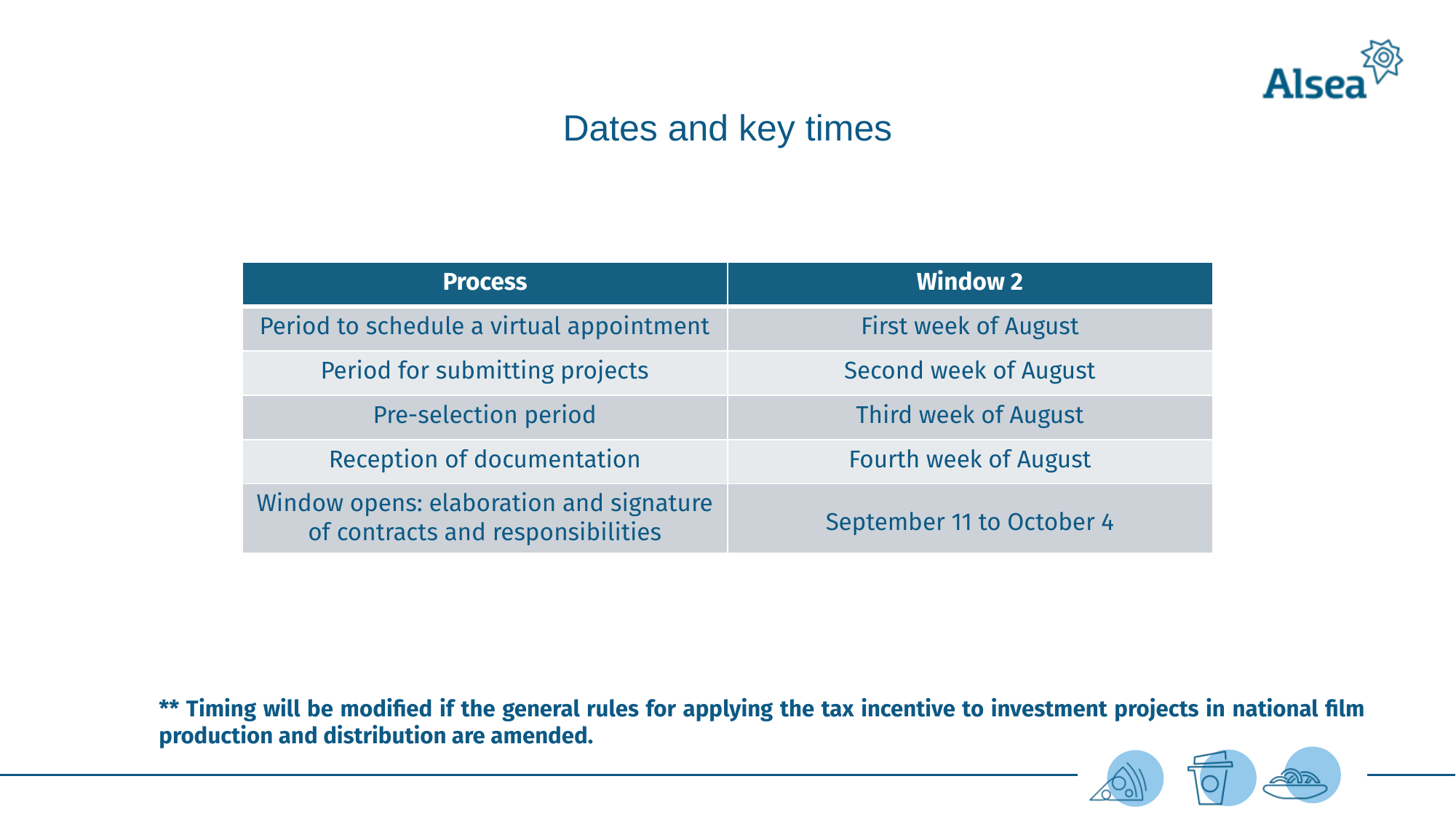

Dates and key times
| Process | Window 2 |
| --- | --- |
| Period to schedule a virtual appointment | First week of August |
| Period for submitting projects | Second week of August |
| Pre-selection period | Third week of August |
| Reception of documentation | Fourth week of August |
| Window opens: elaboration and signature of contracts and responsibilities | September 11 to October 4 |
** Timing will be modified if the general rules for applying the tax incentive to investment projects in national film production and distribution are amended.